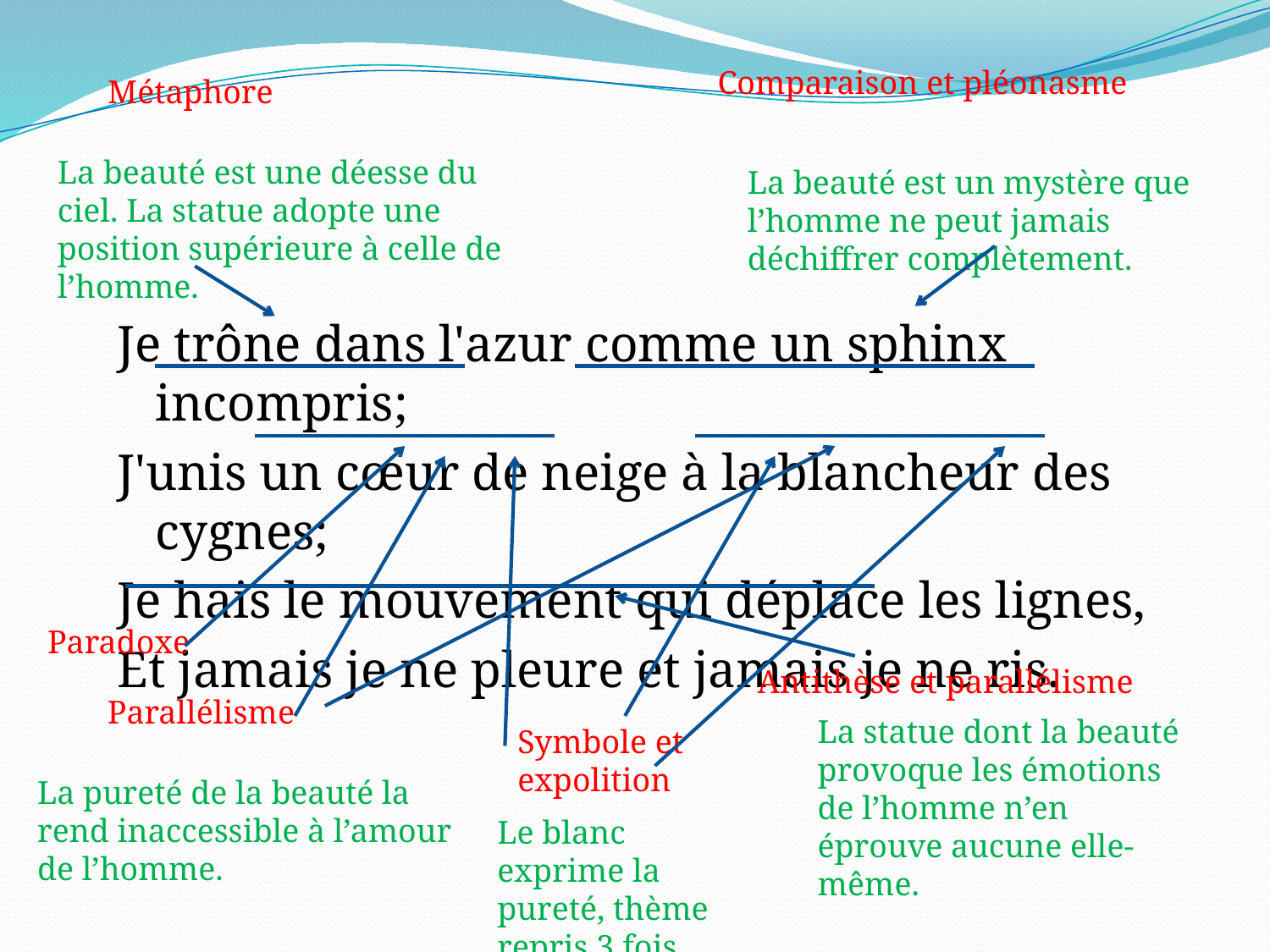

Comparaison et pléonasme
Métaphore
La beauté est une déesse du ciel. La statue adopte une position supérieure à celle de l’homme.
La beauté est un mystère que l’homme ne peut jamais déchiffrer complètement.
Je trône dans l'azur comme un sphinx incompris;
J'unis un cœur de neige à la blancheur des cygnes;
Je hais le mouvement qui déplace les lignes,
Et jamais je ne pleure et jamais je ne ris.

Paradoxe
Antithèse et parallélisme
Parallélisme
La statue dont la beauté provoque les émotions de l’homme n’en éprouve aucune elle-même.
Symbole et expolition
La pureté de la beauté la rend inaccessible à l’amour de l’homme.
Le blanc exprime la pureté, thème repris 3 fois.